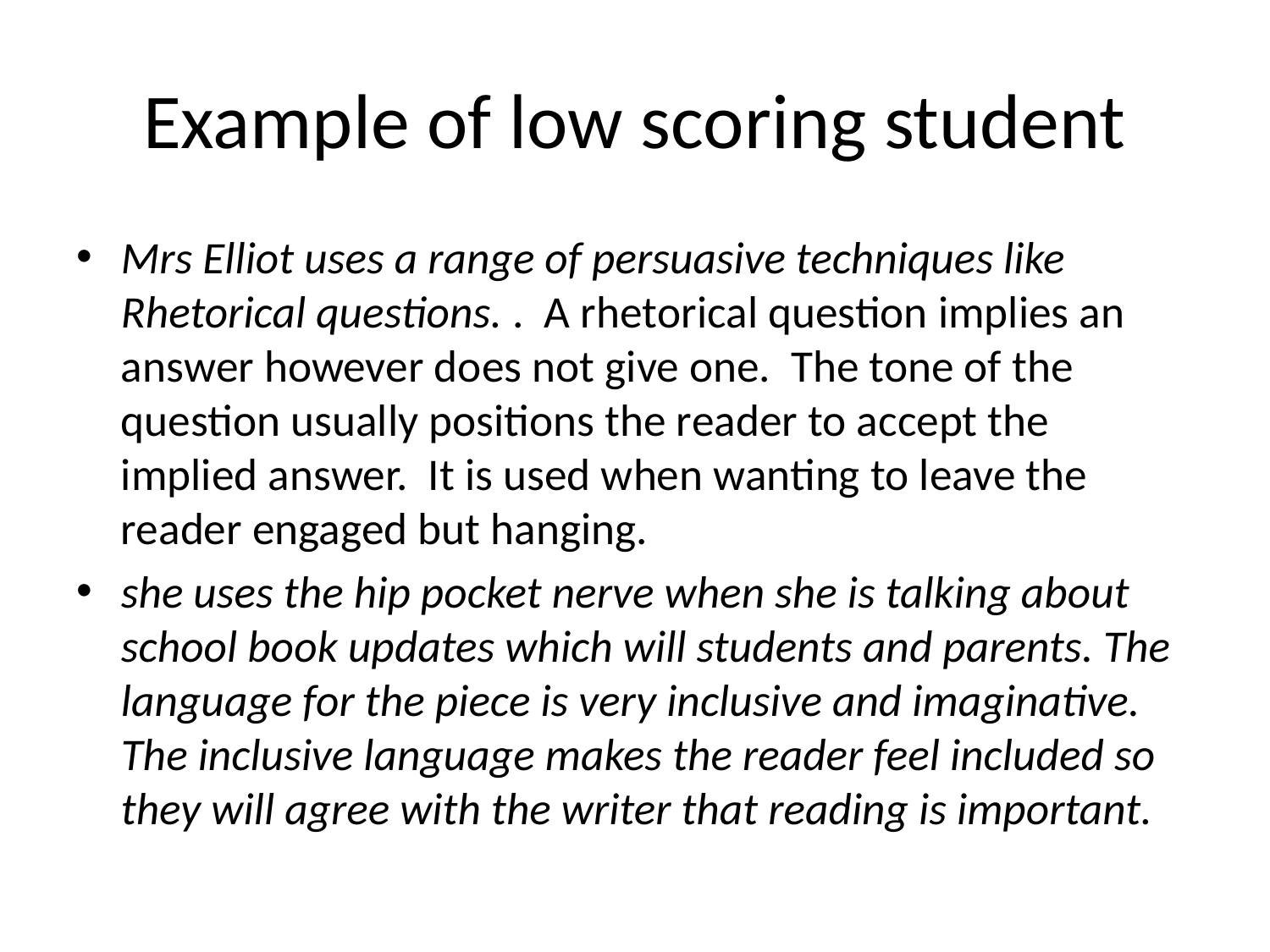

# Example of low scoring student
Mrs Elliot uses a range of persuasive techniques like Rhetorical questions. .  A rhetorical question implies an answer however does not give one.  The tone of the question usually positions the reader to accept the implied answer.  It is used when wanting to leave the reader engaged but hanging.
she uses the hip pocket nerve when she is talking about school book updates which will students and parents. The language for the piece is very inclusive and imaginative.  The inclusive language makes the reader feel included so they will agree with the writer that reading is important.